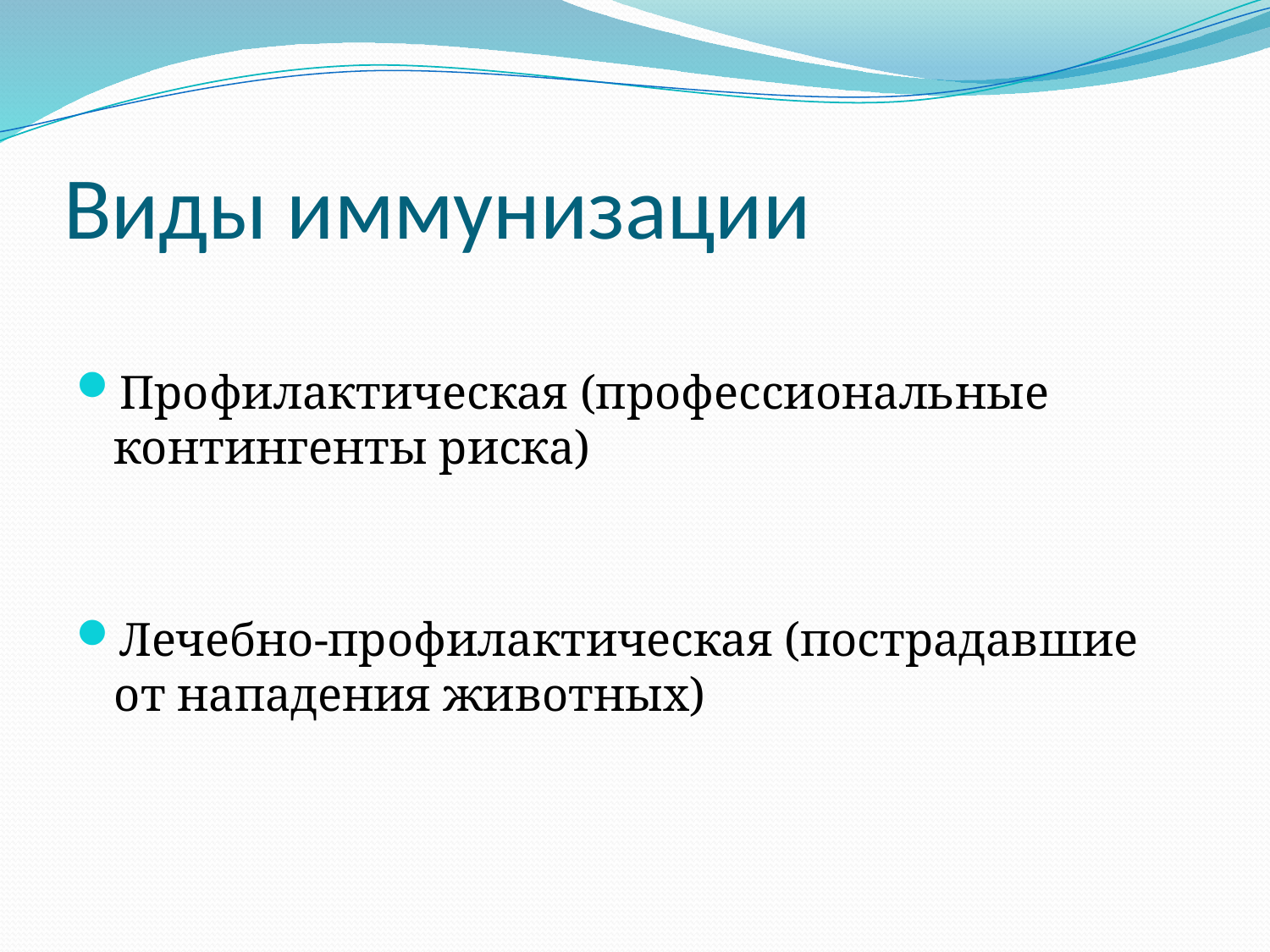

# Виды иммунизации
Профилактическая (профессиональные контингенты риска)

Лечебно-профилактическая (пострадавшие от нападения животных)